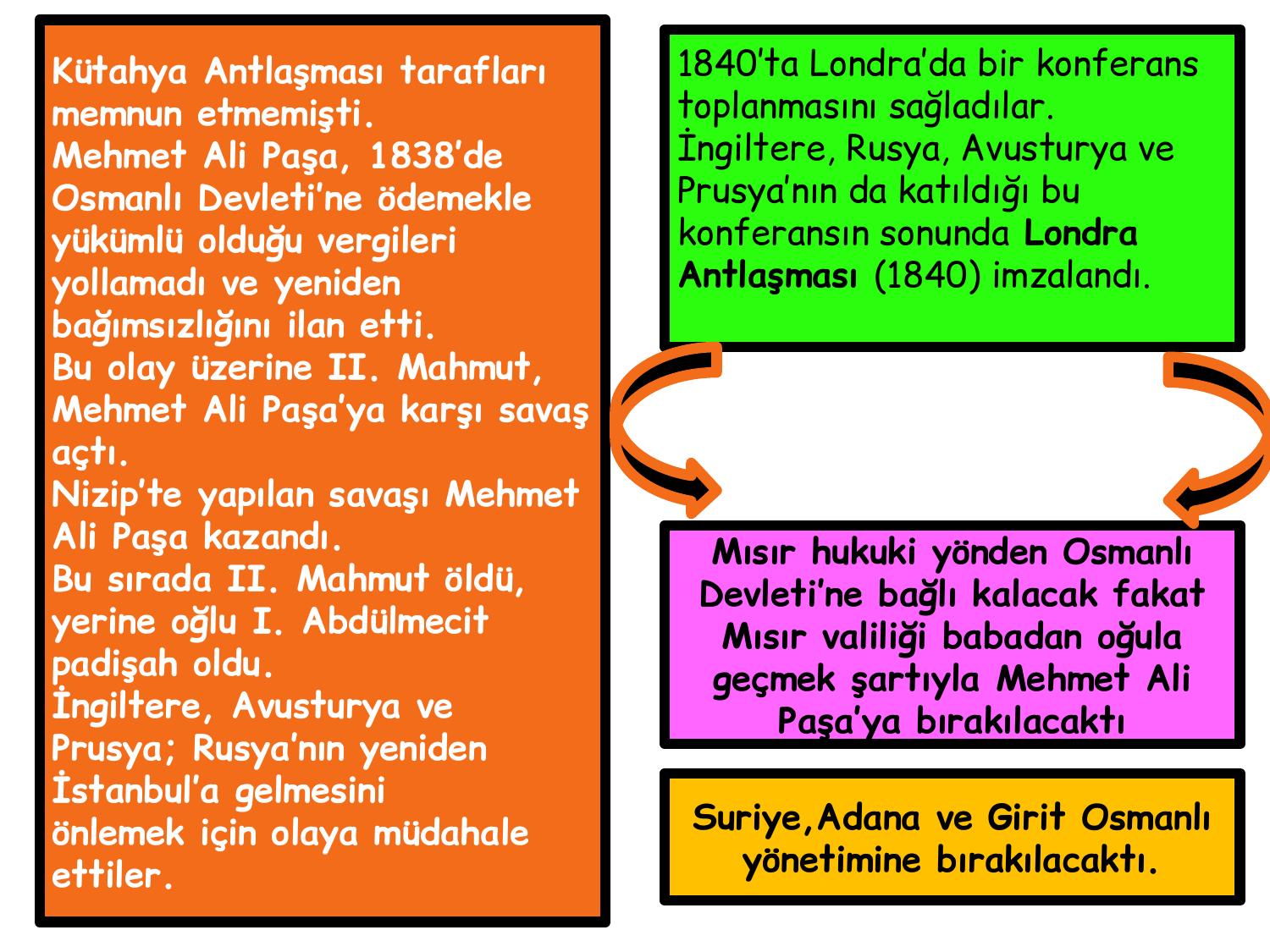

Kütahya Antlaşması tarafları memnun etmemişti.
Mehmet Ali Paşa, 1838’de Osmanlı Devleti’ne ödemekle yükümlü olduğu vergileri yollamadı ve yeniden bağımsızlığını ilan etti.
Bu olay üzerine II. Mahmut, Mehmet Ali Paşa’ya karşı savaş açtı.
Nizip’te yapılan savaşı Mehmet Ali Paşa kazandı.
Bu sırada II. Mahmut öldü, yerine oğlu I. Abdülmecit padişah oldu.
İngiltere, Avusturya ve Prusya; Rusya’nın yeniden İstanbul’a gelmesini
önlemek için olaya müdahale ettiler.
1840’ta Londra’da bir konferans toplanmasını sağladılar.
İngiltere, Rusya, Avusturya ve Prusya’nın da katıldığı bu konferansın sonunda Londra Antlaşması (1840) imzalandı.

Mısır hukuki yönden Osmanlı Devleti’ne bağlı kalacak fakat Mısır valiliği babadan oğula geçmek şartıyla Mehmet Ali Paşa’ya bırakılacaktı
Suriye,Adana ve Girit Osmanlı yönetimine bırakılacaktı.